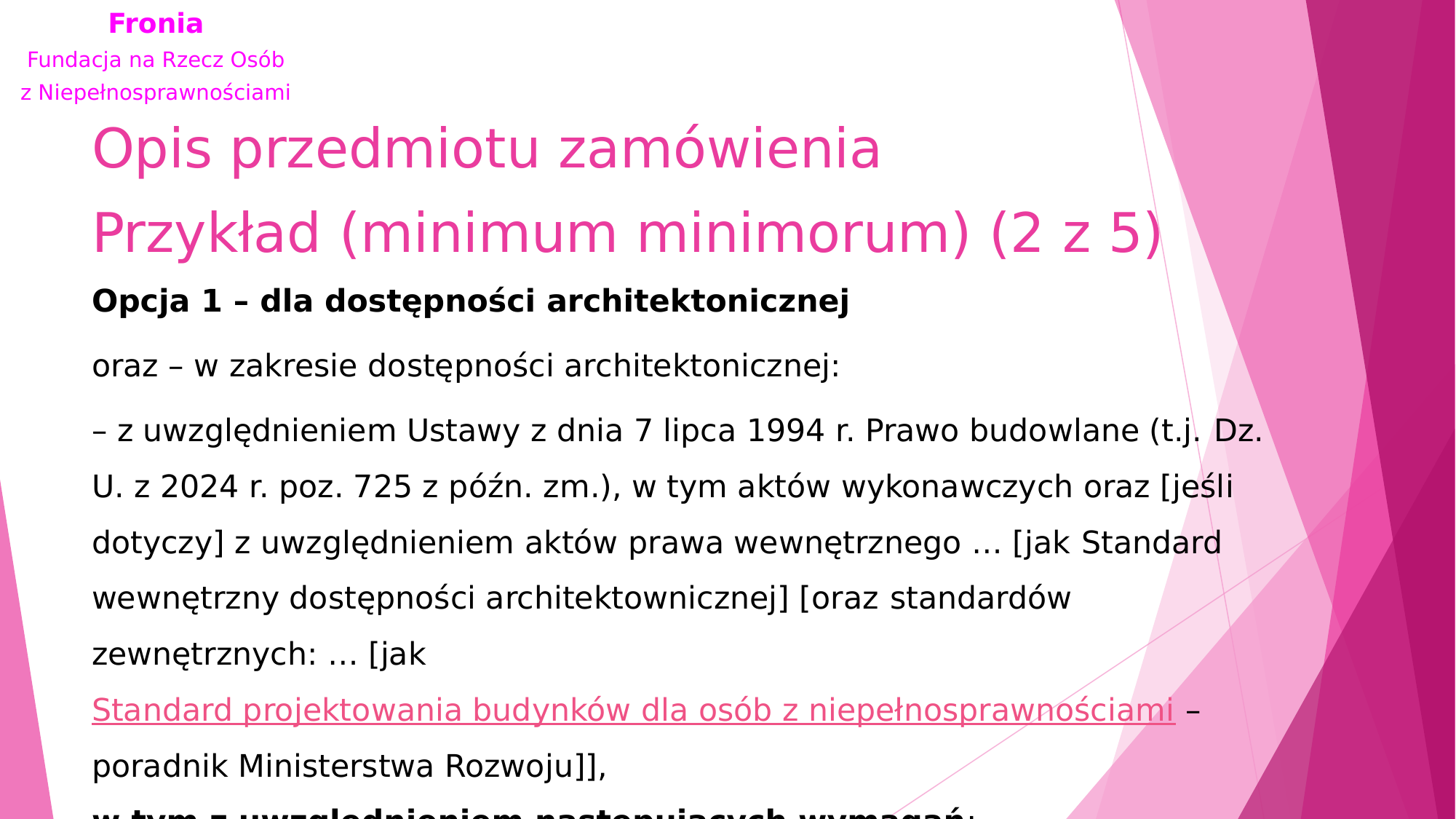

# Opis przedmiotu zamówienia Przykład (minimum minimorum) (2 z 5)
Opcja 1 – dla dostępności architektonicznej
oraz – w zakresie dostępności architektonicznej:
– z uwzględnieniem Ustawy z dnia 7 lipca 1994 r. Prawo budowlane (t.j. Dz. U. z 2024 r. poz. 725 z późn. zm.), w tym aktów wykonawczych oraz [jeśli dotyczy] z uwzględnieniem aktów prawa wewnętrznego … [jak Standard wewnętrzny dostępności architektownicznej] [oraz standardów zewnętrznych: … [jak Standard projektowania budynków dla osób z niepełnosprawnościami – poradnik Ministerstwa Rozwoju]],
w tym z uwzględnieniem następujących wymagań: …